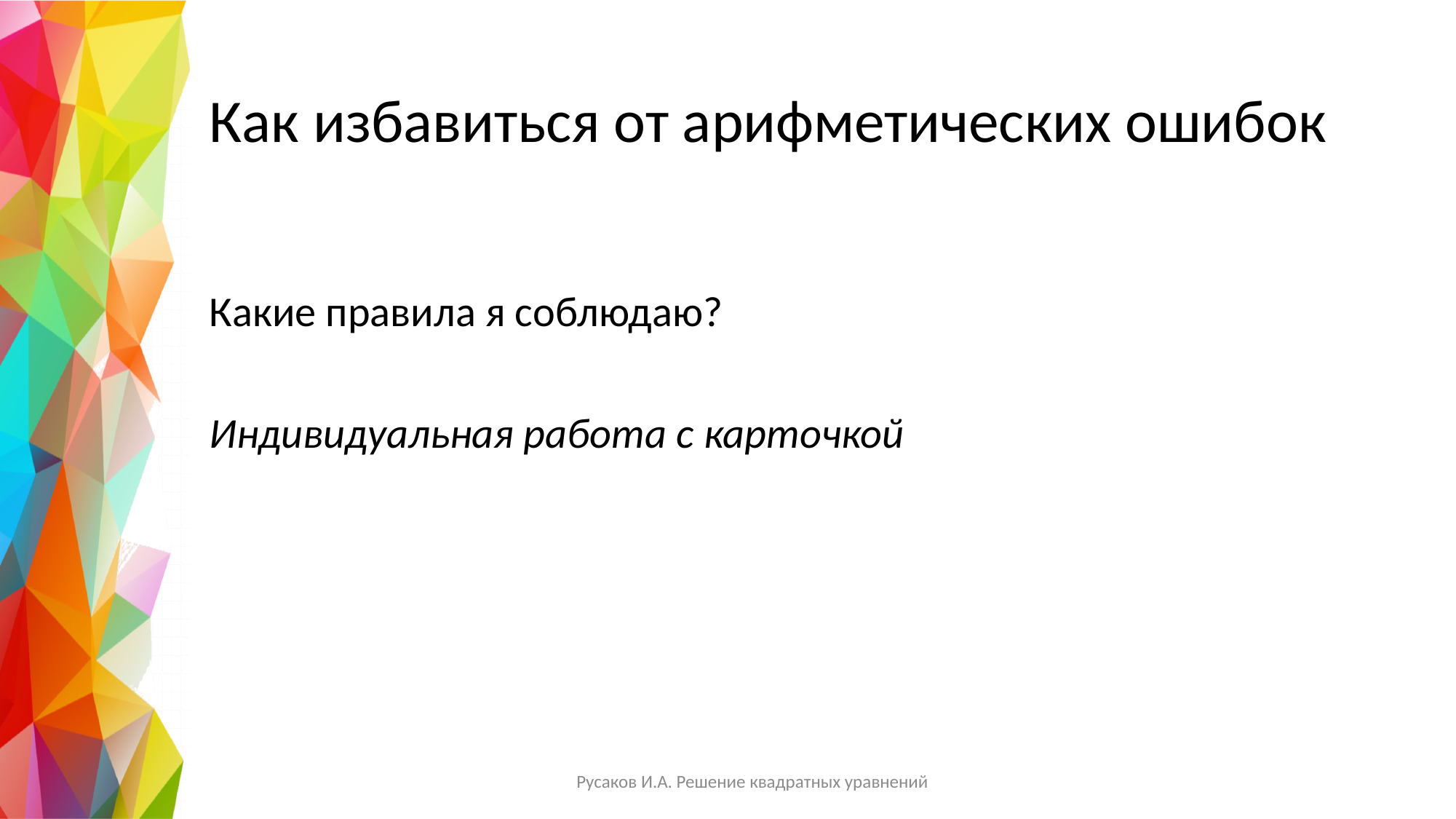

# Как избавиться от арифметических ошибок

Какие правила я соблюдаю?

Индивидуальная работа с карточкой
Русаков И.А. Решение квадратных уравнений